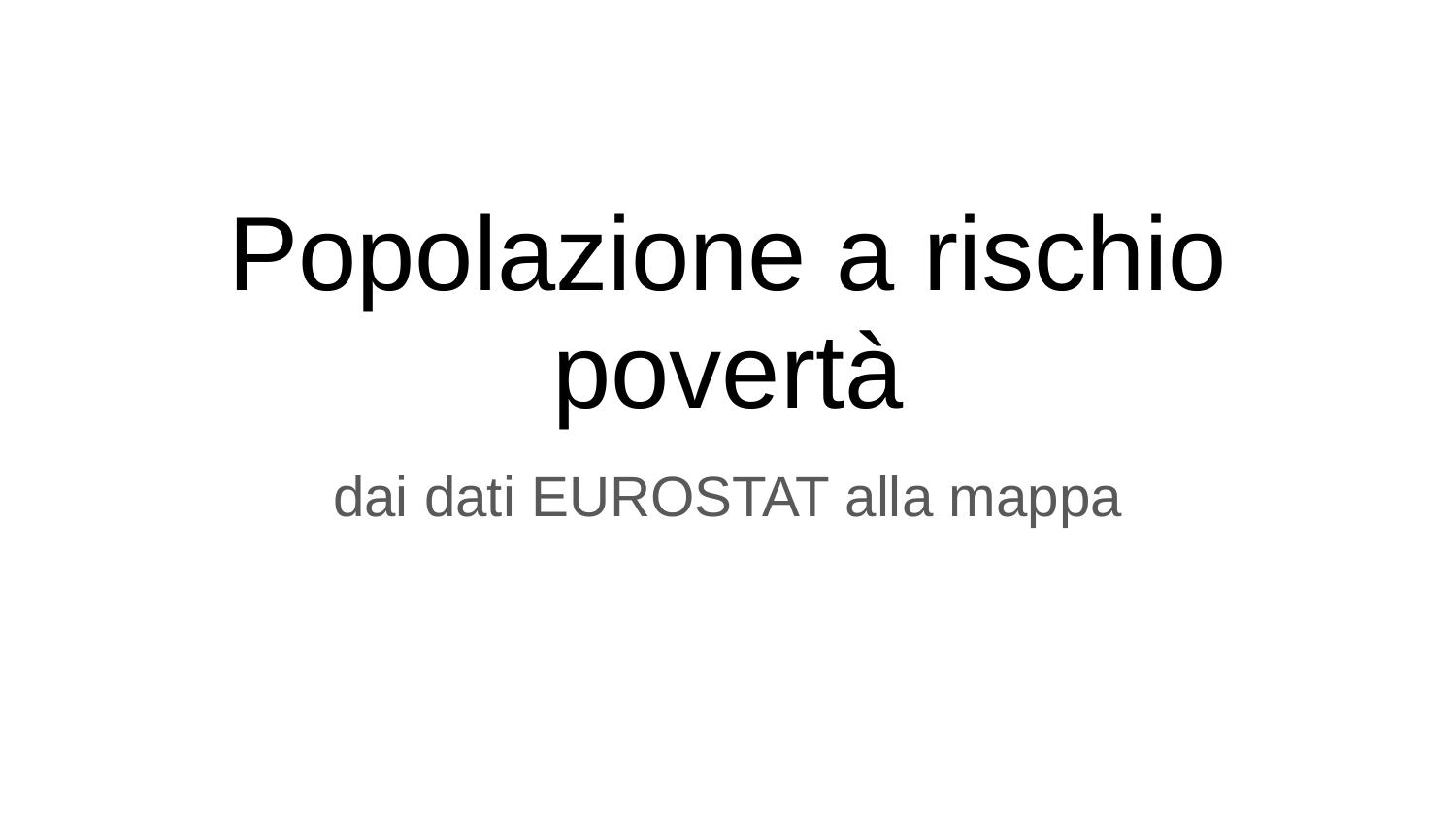

# Popolazione a rischio povertà
dai dati EUROSTAT alla mappa